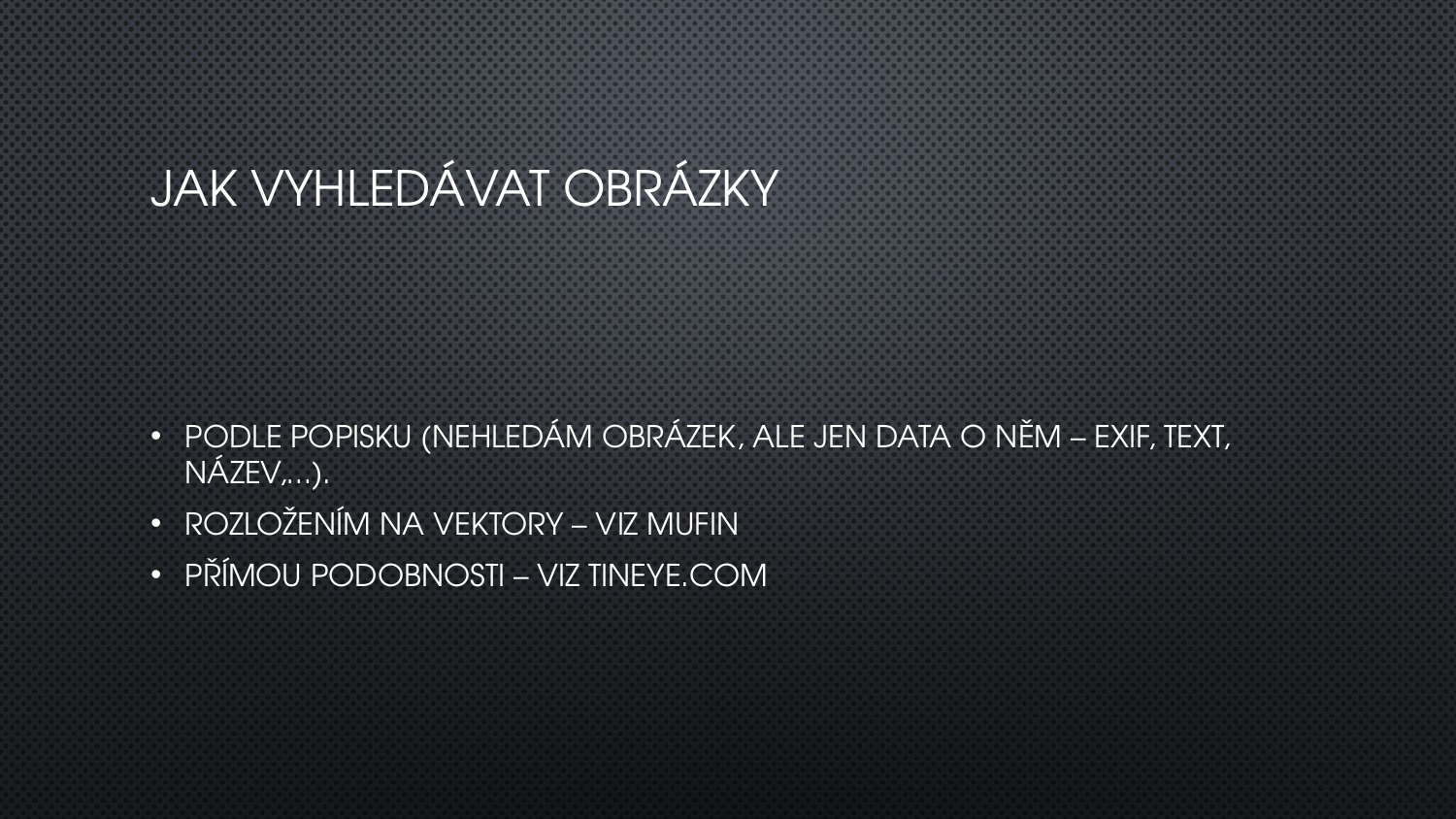

# Jak vyhledávat obrázky
Podle popisku (nehledám obrázek, ale jen data o něm – EXIF, text, název,…).
Rozložením na vektory – viz MUFIN
Přímou podobnosti – viz Tineye.com